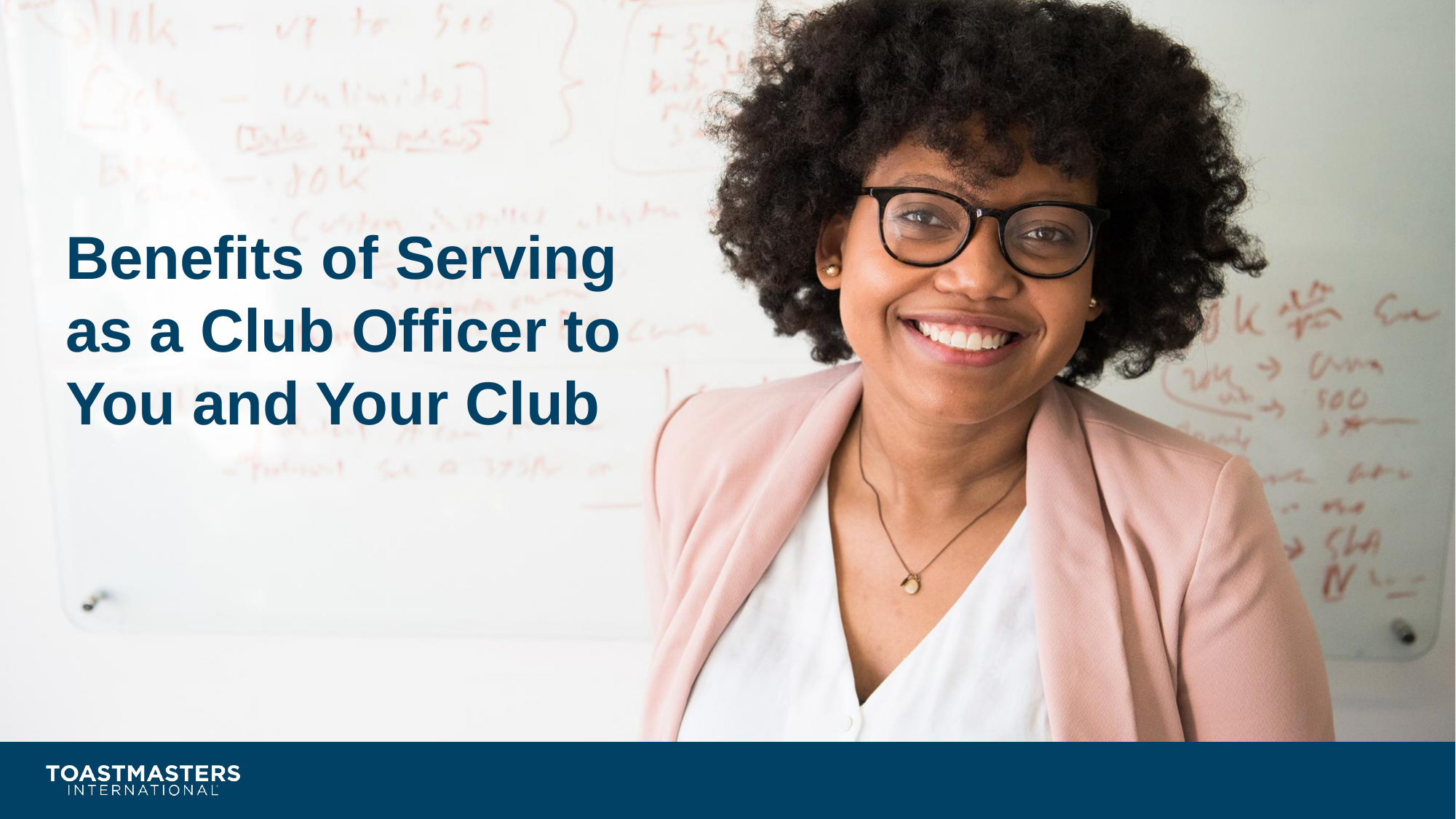

# Benefits of Serving as a Club Officer to You and Your Club